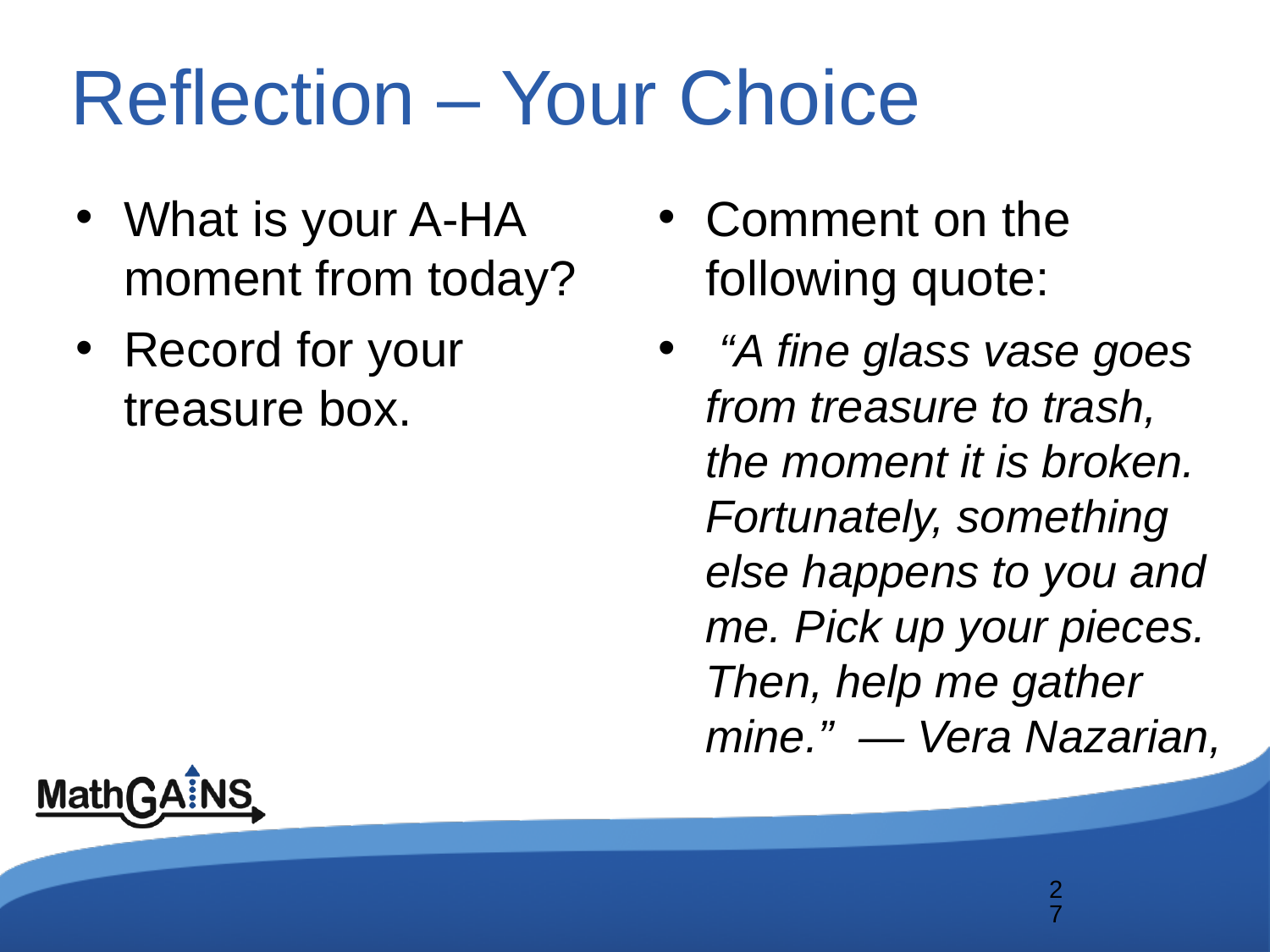

# Reflection – Your Choice
What is your A-HA moment from today?
Record for your treasure box.
Comment on the following quote:
 “A fine glass vase goes from treasure to trash, the moment it is broken. Fortunately, something else happens to you and me. Pick up your pieces. Then, help me gather mine.”  ― Vera Nazarian,

27